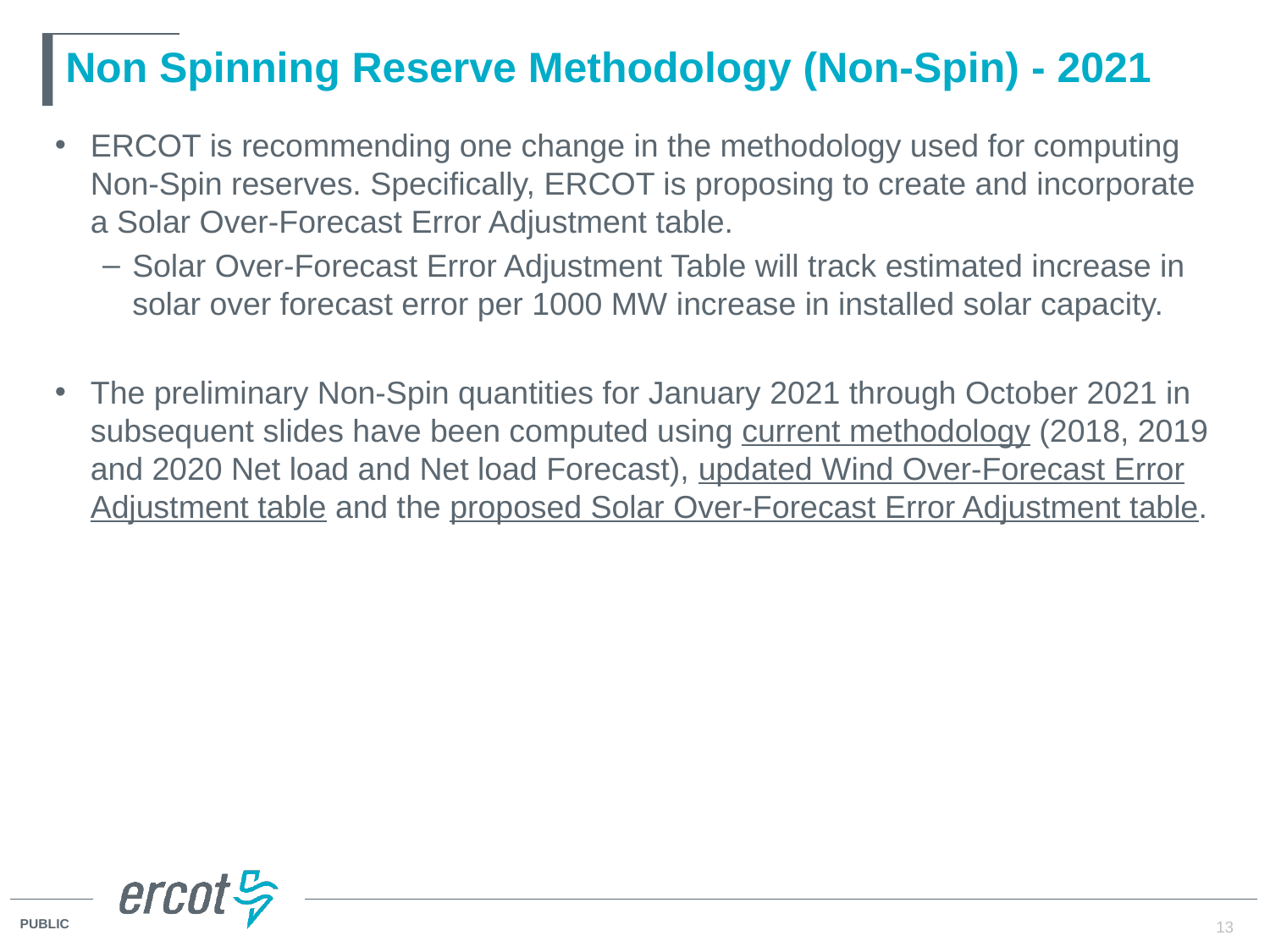

# Non Spinning Reserve Methodology (Non-Spin) - 2021
ERCOT is recommending one change in the methodology used for computing Non-Spin reserves. Specifically, ERCOT is proposing to create and incorporate a Solar Over-Forecast Error Adjustment table.
Solar Over-Forecast Error Adjustment Table will track estimated increase in solar over forecast error per 1000 MW increase in installed solar capacity.

The preliminary Non-Spin quantities for January 2021 through October 2021 in subsequent slides have been computed using current methodology (2018, 2019 and 2020 Net load and Net load Forecast), updated Wind Over-Forecast Error Adjustment table and the proposed Solar Over-Forecast Error Adjustment table.

13